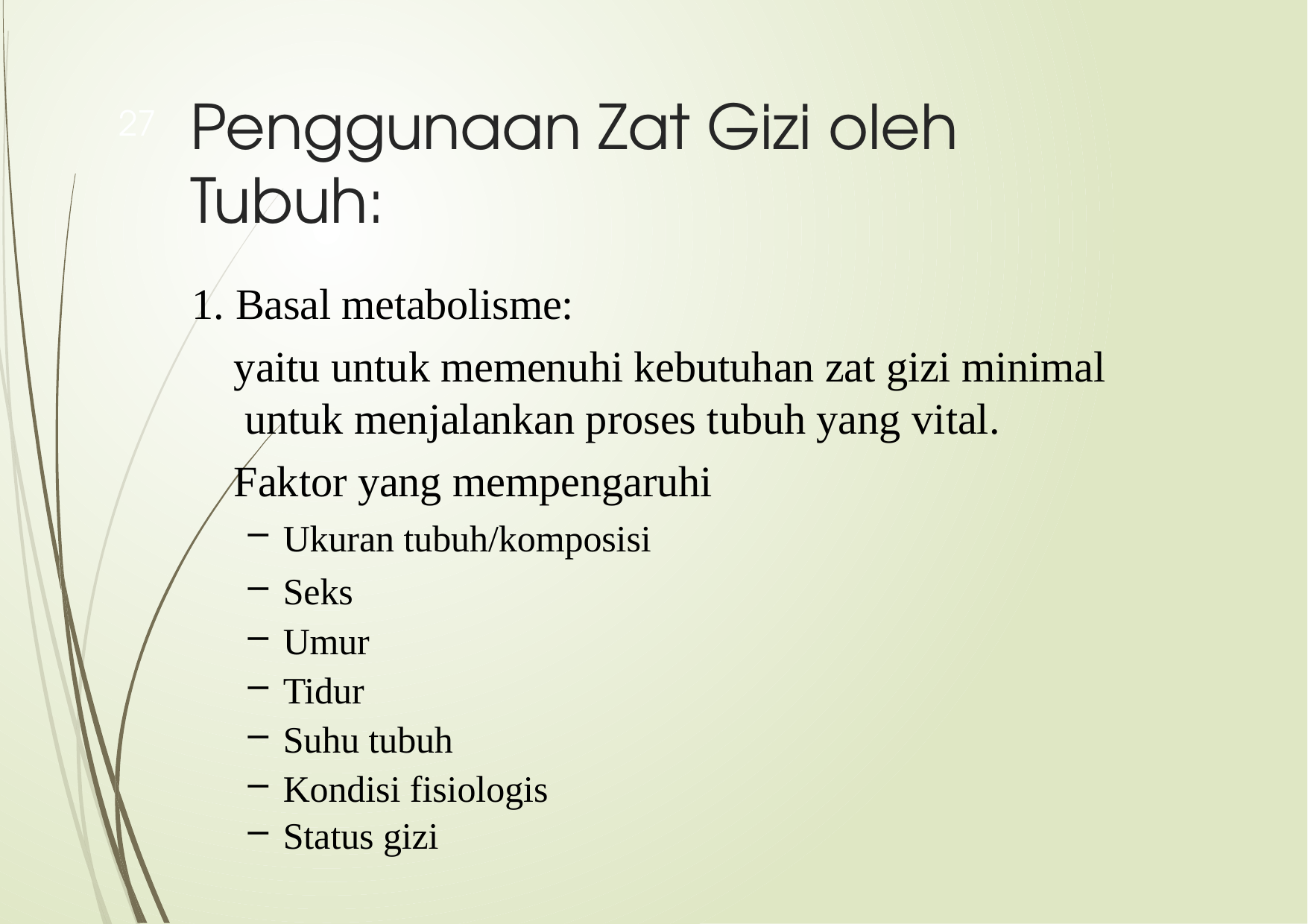

# Penggunaan Zat Gizi oleh Tubuh:
27
Basal metabolisme:
yaitu untuk memenuhi kebutuhan zat gizi minimal  untuk menjalankan proses tubuh yang vital.
Faktor yang mempengaruhi
Ukuran tubuh/komposisi
Seks
Umur
Tidur
Suhu tubuh
Kondisi fisiologis
Status gizi